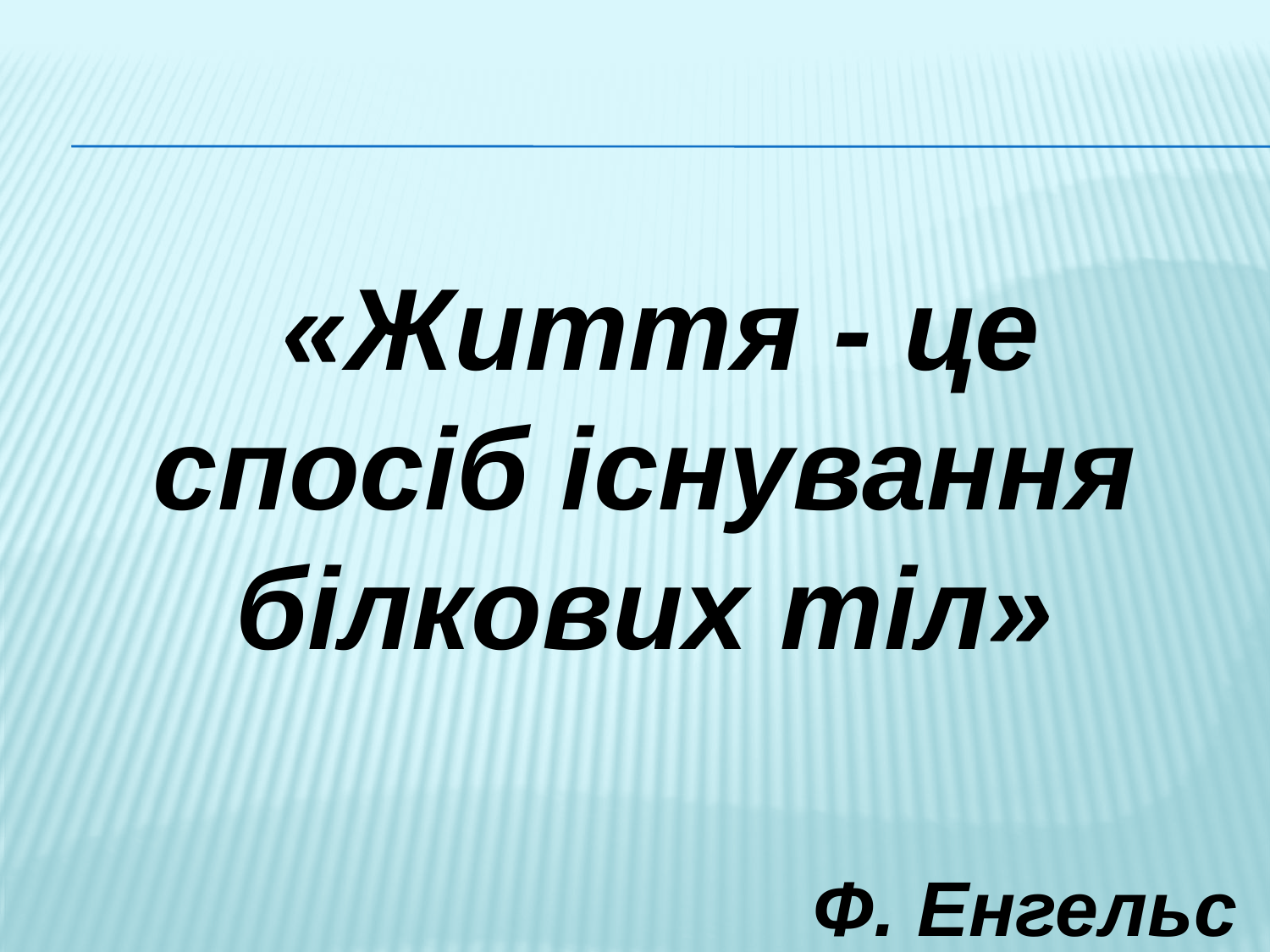

«Життя - це спосіб існування білкових тіл»

Ф. Енгельс